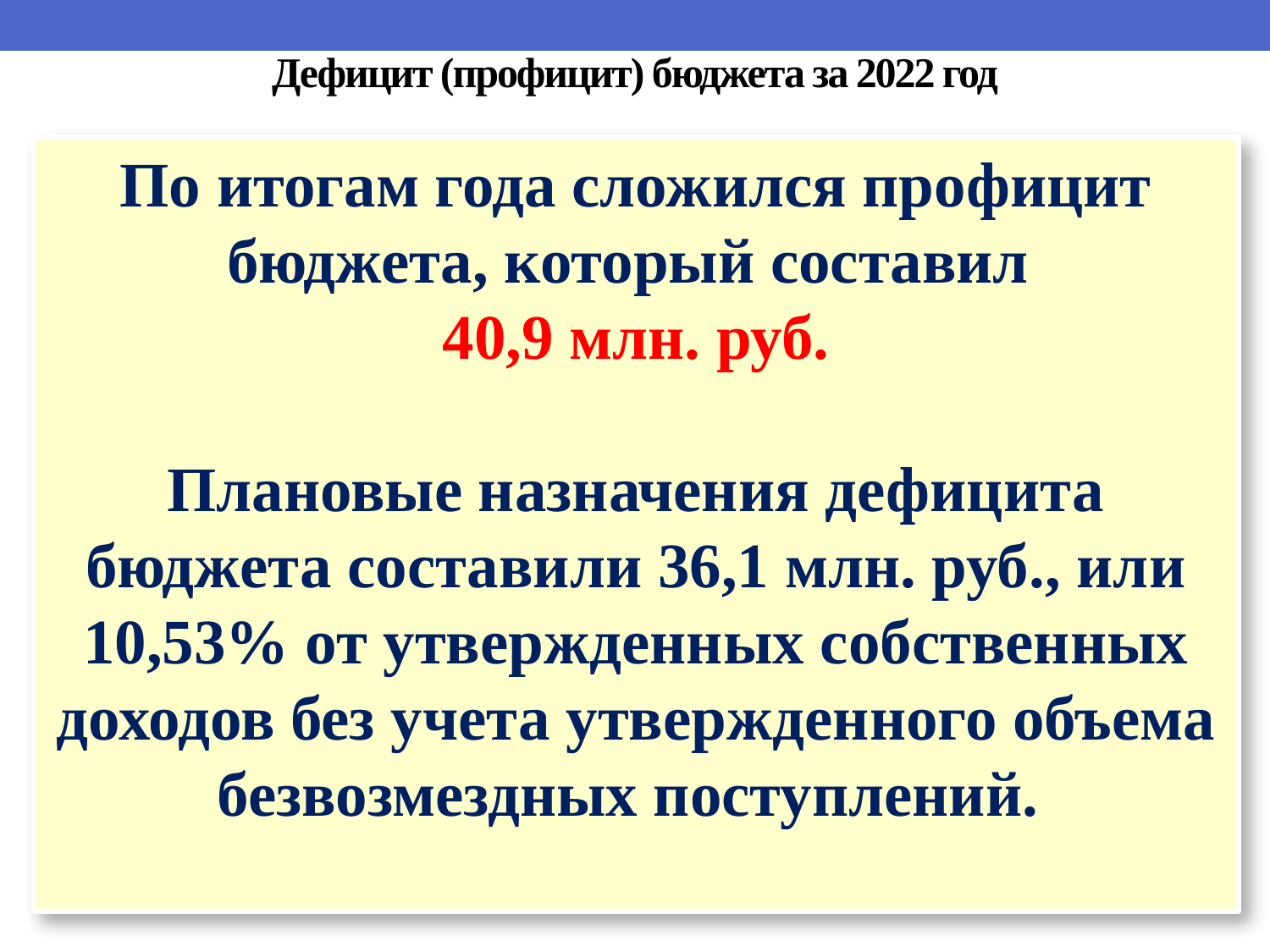

# Дефицит (профицит) бюджета за 2022 год
По итогам года сложился профицит бюджета, который составил
40,9 млн. руб.

Плановые назначения дефицита бюджета составили 36,1 млн. руб., или 10,53% от утвержденных собственных доходов без учета утвержденного объема безвозмездных поступлений.